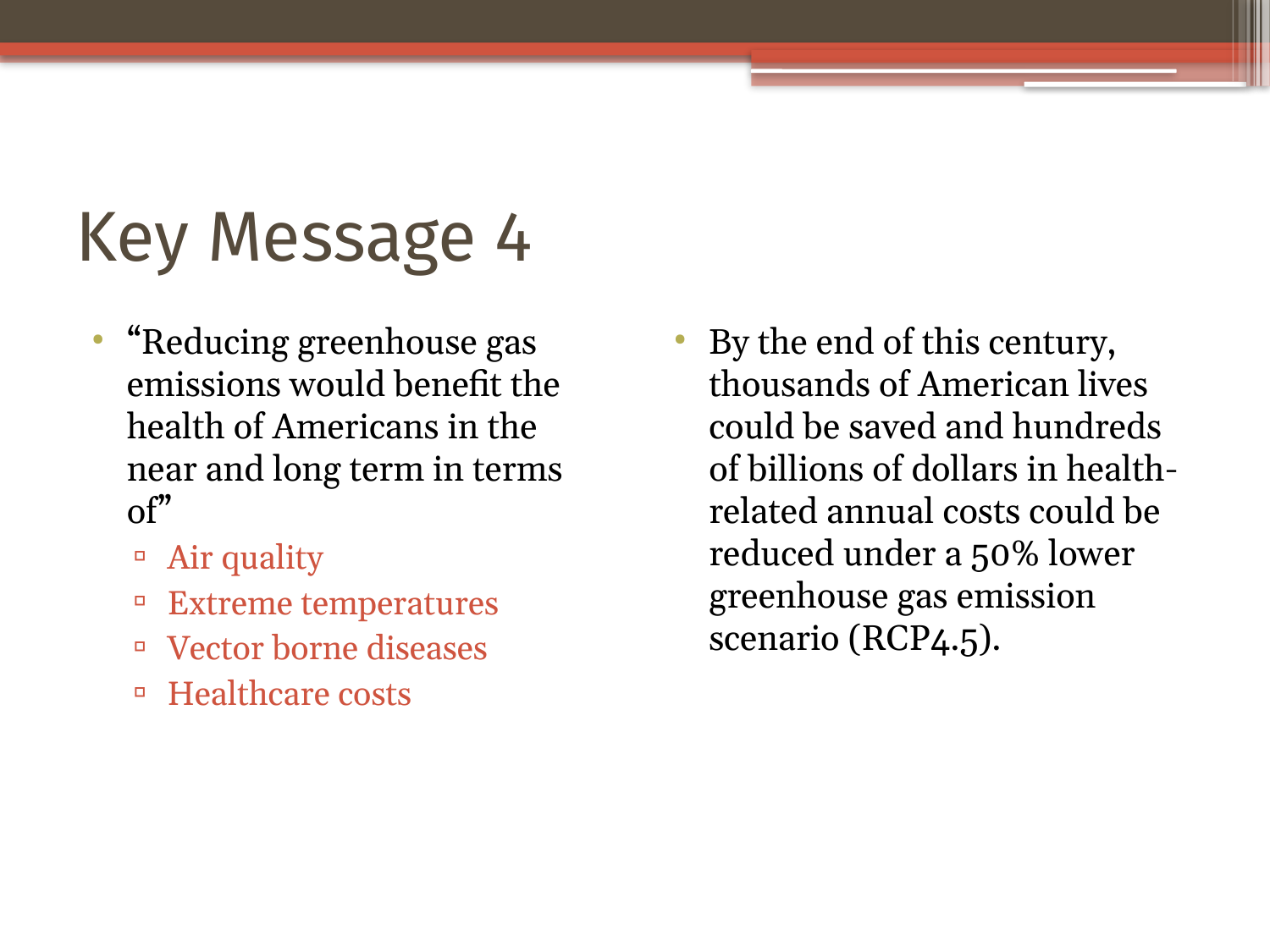

# Key Message 4
“Reducing greenhouse gas emissions would benefit the health of Americans in the near and long term in terms of”
Air quality
Extreme temperatures
Vector borne diseases
Healthcare costs
By the end of this century, thousands of American lives could be saved and hundreds of billions of dollars in health-related annual costs could be reduced under a 50% lower greenhouse gas emission scenario (RCP4.5).